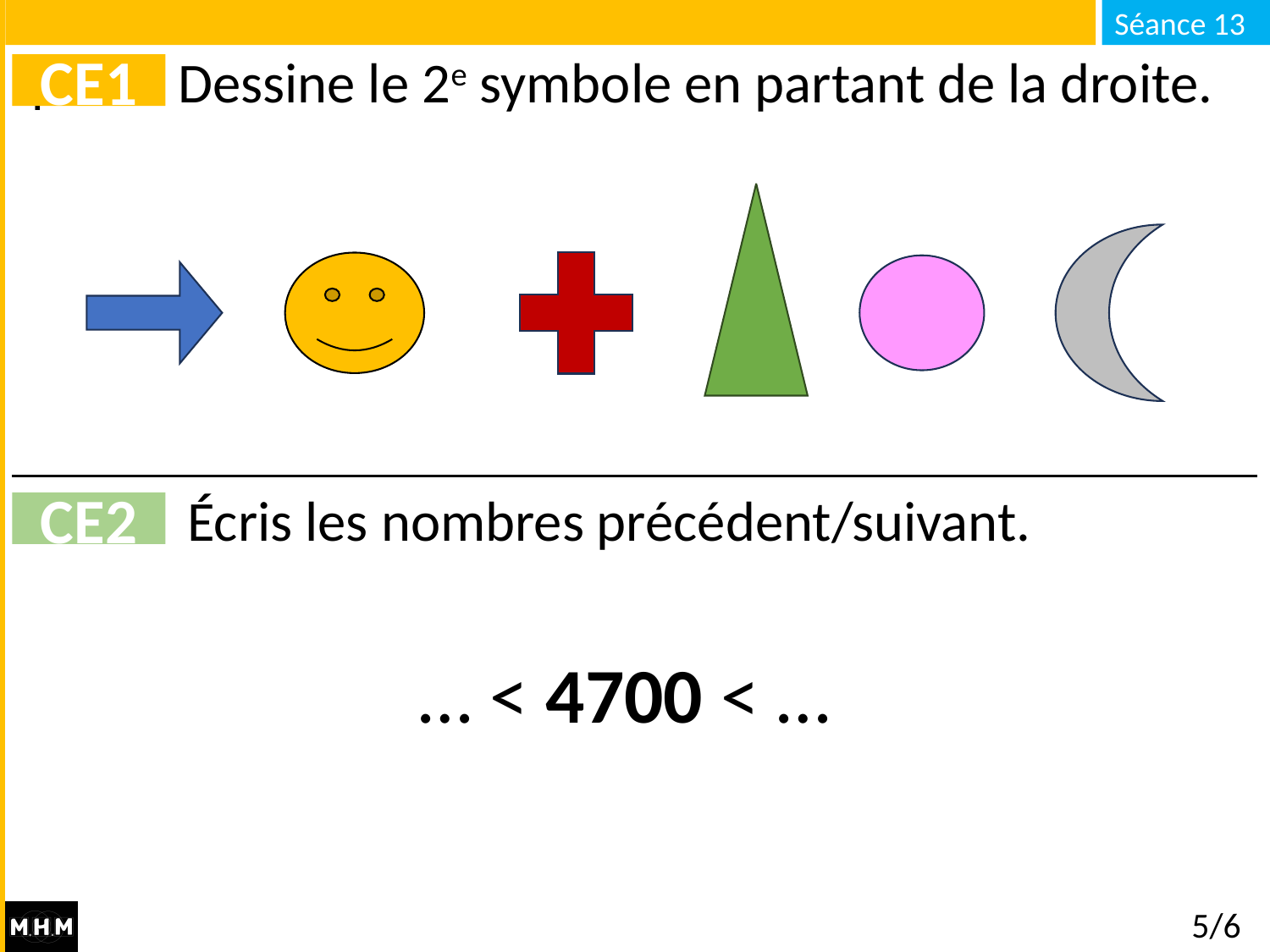

# Dessine le 2e symbole en partant de la droite.
CE1

Écris les nombres précédent/suivant.
CE2
… < 4700 < …
5/6